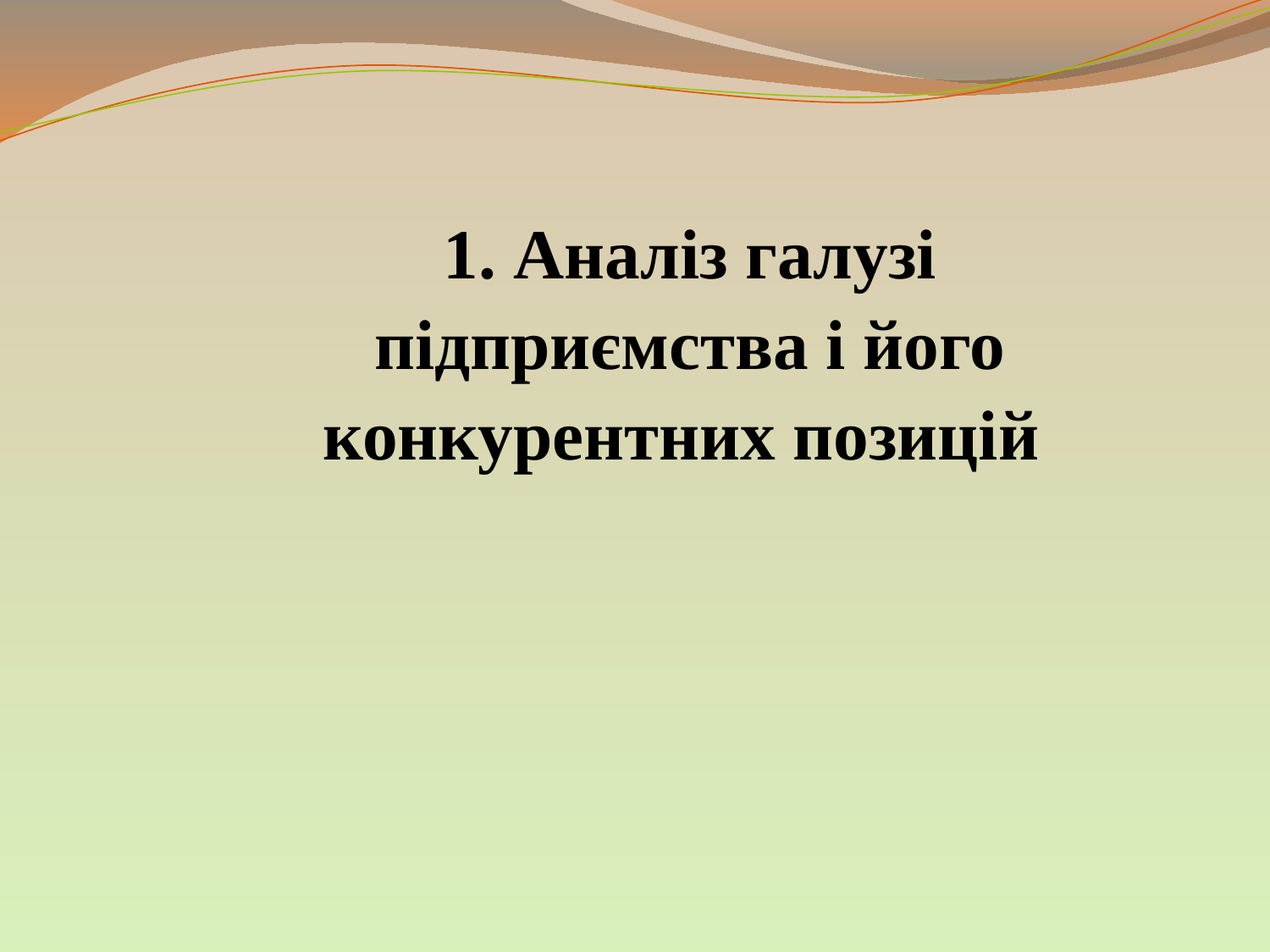

1. Аналіз галузі підприємства і його конкурентних позицій